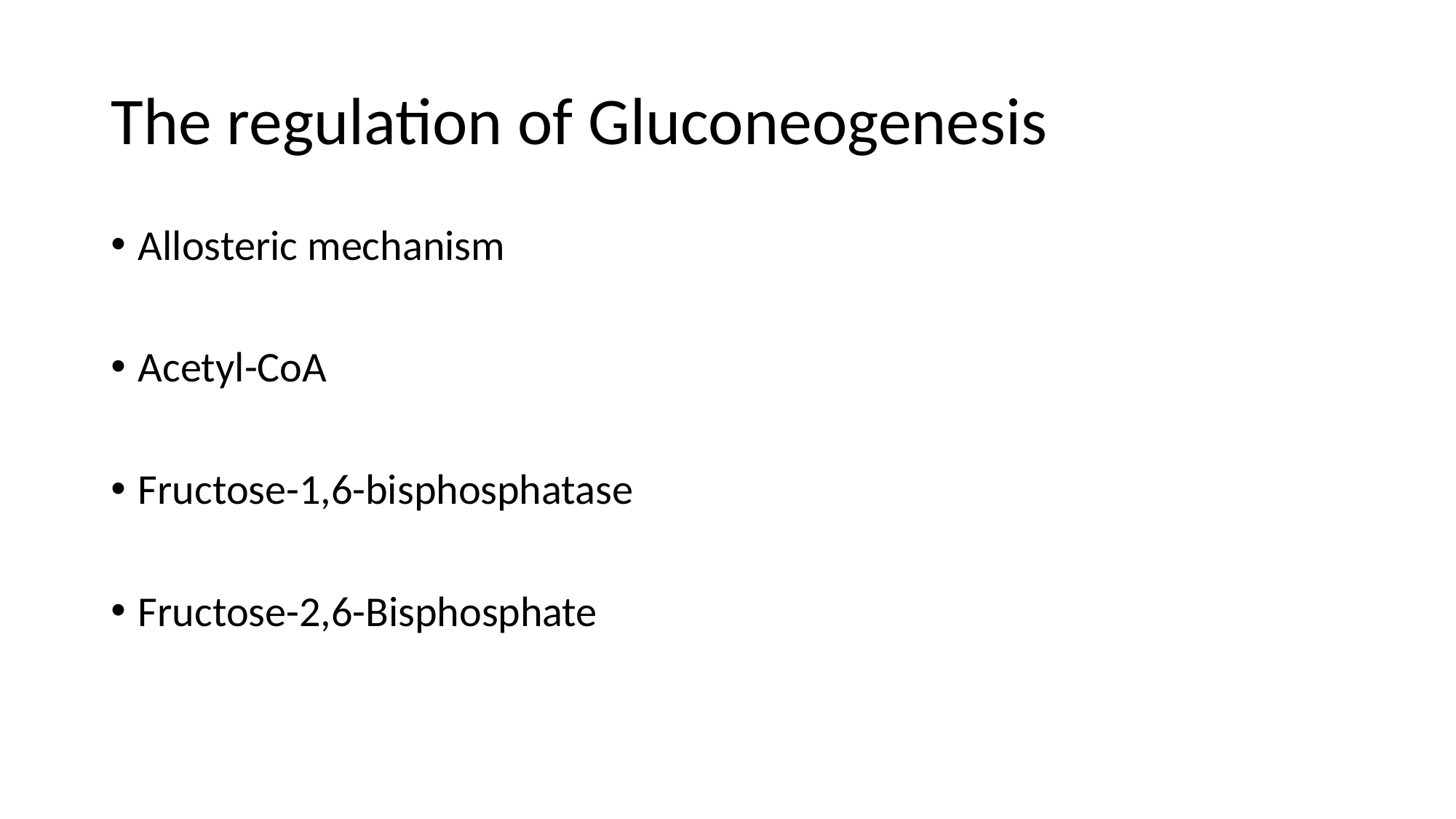

# The regulation of Gluconeogenesis
Allosteric mechanism

Acetyl-CoA

Fructose-1,6-bisphosphatase

Fructose-2,6-Bisphosphate